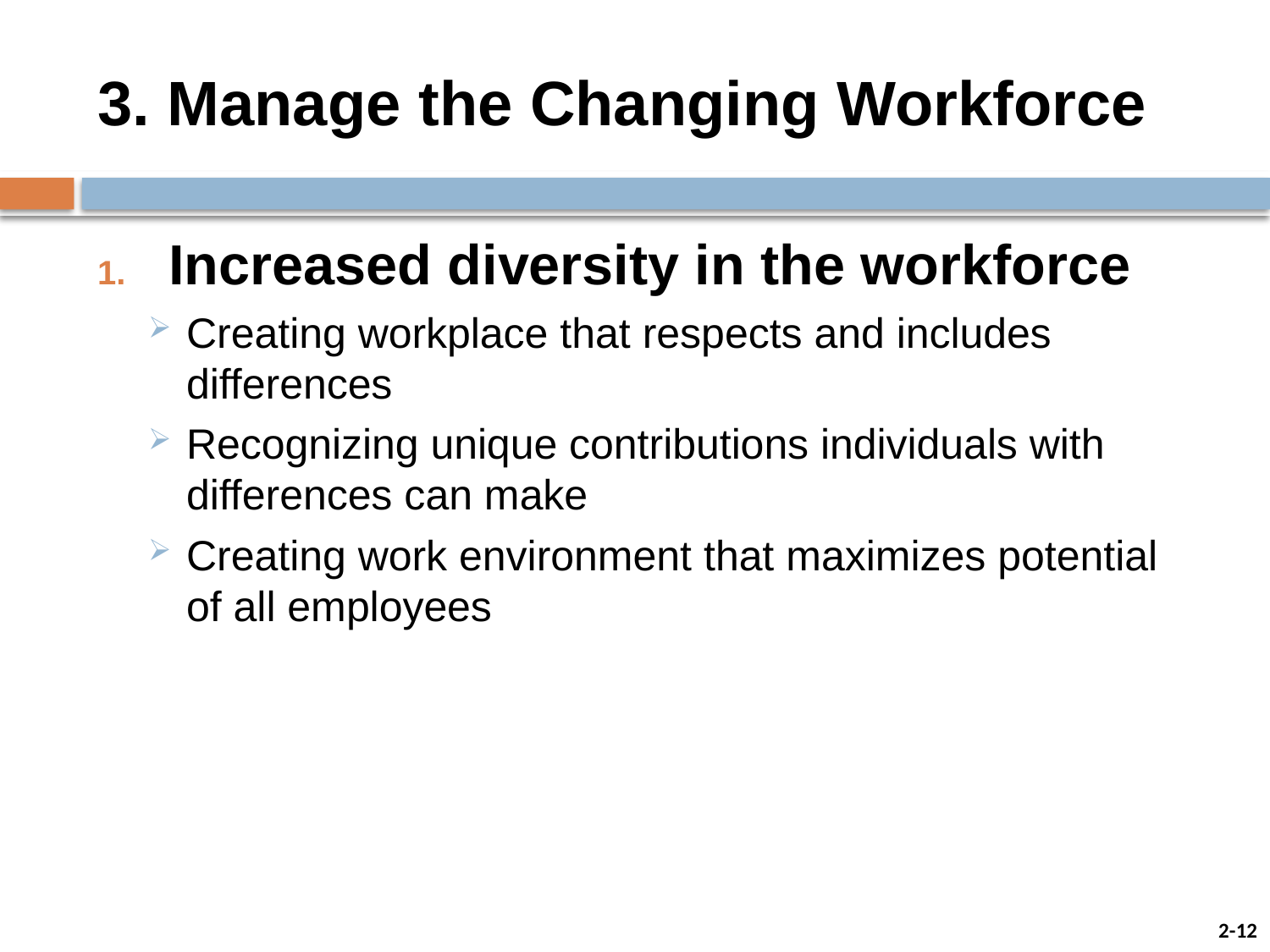

# 3. Manage the Changing Workforce
Increased diversity in the workforce
Creating workplace that respects and includes differences
Recognizing unique contributions individuals with  differences can make
Creating work environment that maximizes potential of all employees